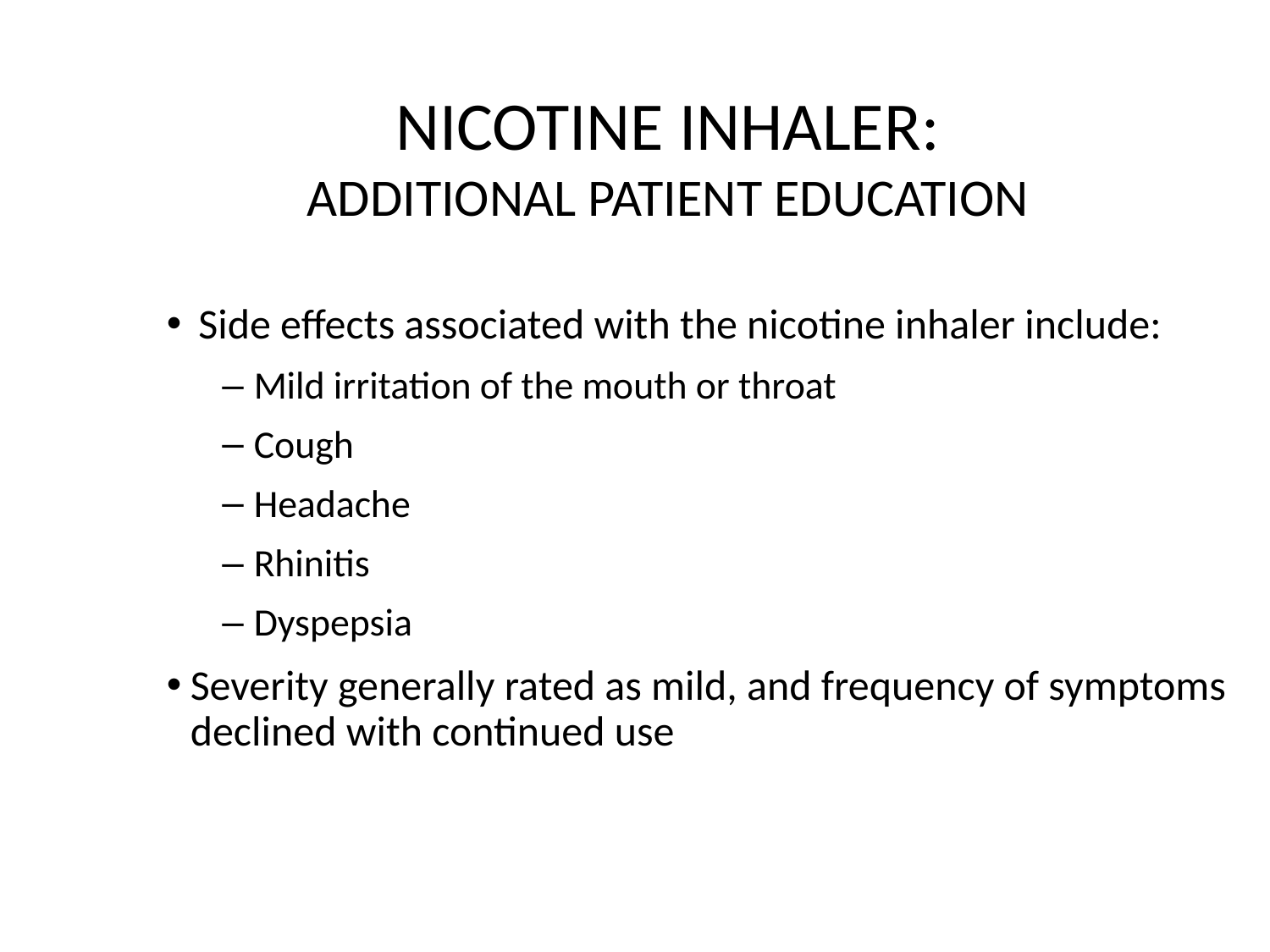

NICOTINE INHALER:
ADDITIONAL PATIENT EDUCATION
Side effects associated with the nicotine inhaler include:
Mild irritation of the mouth or throat
Cough
Headache
Rhinitis
Dyspepsia
Severity generally rated as mild, and frequency of symptoms declined with continued use